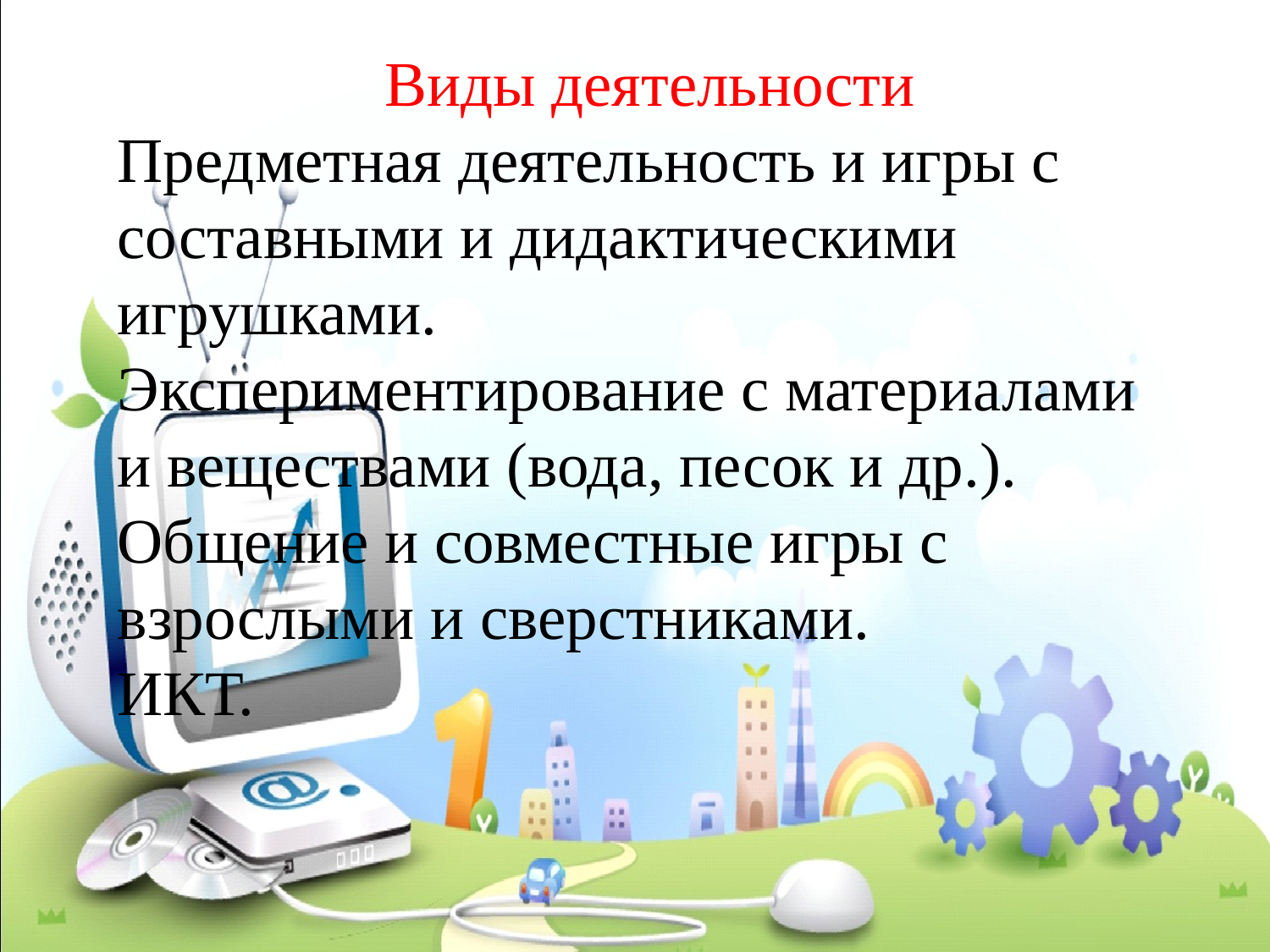

Виды деятельности
Предметная деятельность и игры с составными и дидактическими игрушками.
Экспериментирование с материалами и веществами (вода, песок и др.).
Общение и совместные игры с взрослыми и сверстниками.
ИКТ.